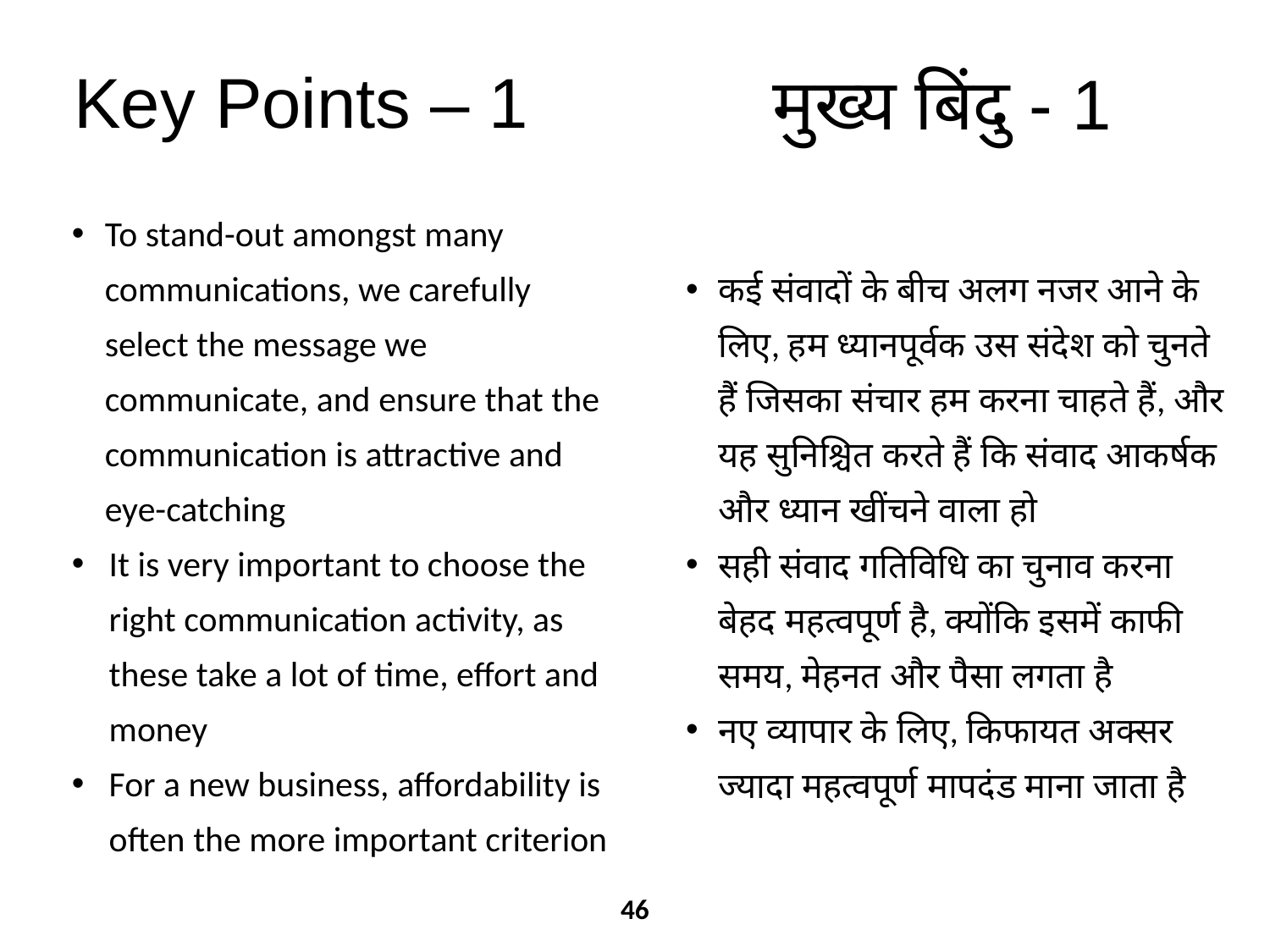

Key Points – 1
मुख्य बिंदु - 1
To stand-out amongst many communications, we carefully select the message we communicate, and ensure that the communication is attractive and eye-catching
It is very important to choose the right communication activity, as these take a lot of time, effort and money
For a new business, affordability is often the more important criterion
कई संवादों के बीच अलग नजर आने के लिए, हम ध्यानपूर्वक उस संदेश को चुनते हैं जिसका संचार हम करना चाहते हैं, और यह सुनिश्चित करते हैं कि संवाद आकर्षक और ध्यान खींचने वाला हो
सही संवाद गतिविधि का चुनाव करना बेहद महत्वपूर्ण है, क्योंकि इसमें काफी समय, मेहनत और पैसा लगता है
नए व्यापार के लिए, किफायत अक्सर ज्यादा महत्वपूर्ण मापदंड माना जाता है
46